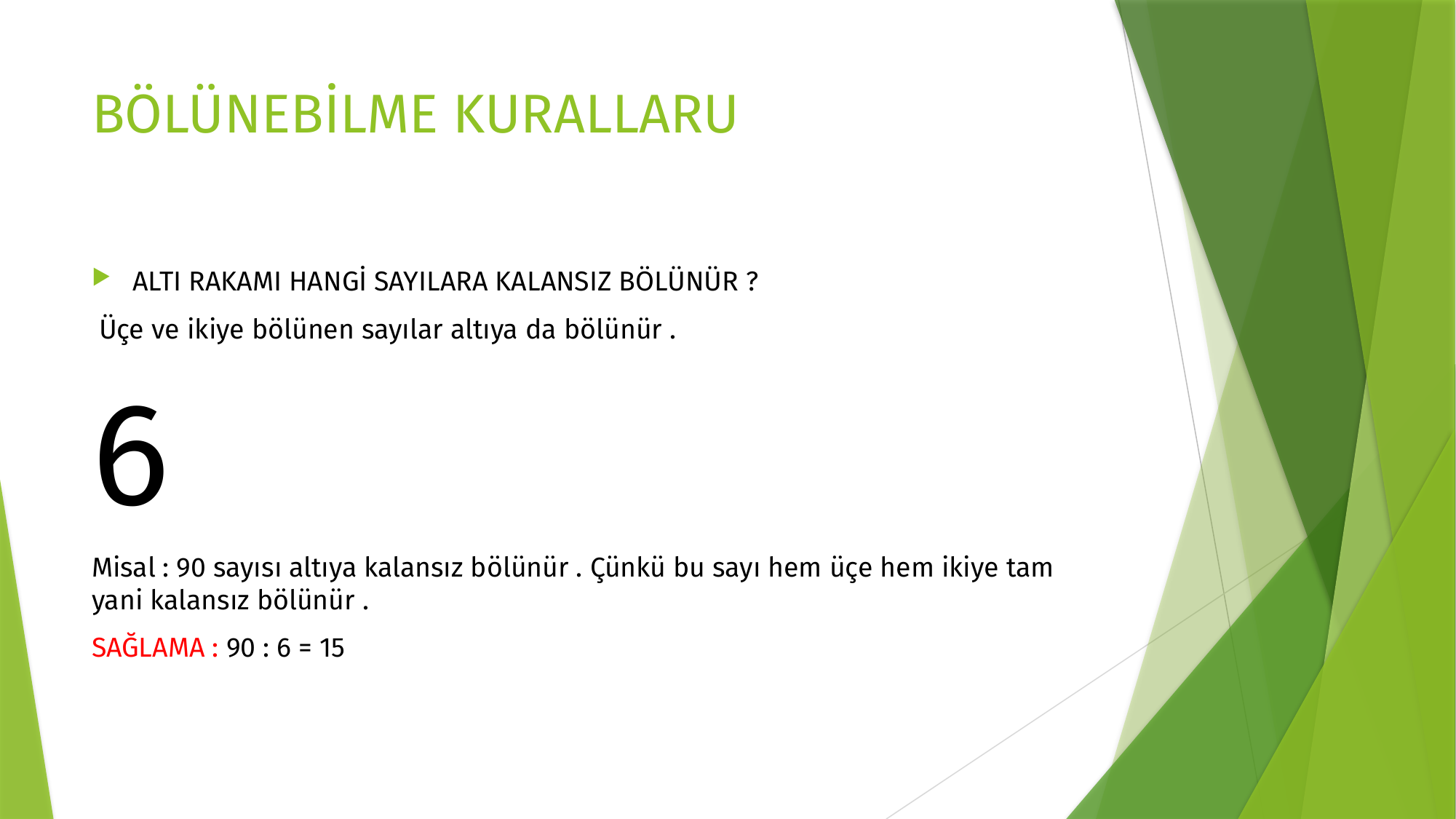

# BÖLÜNEBİLME KURALLARU
ALTI RAKAMI HANGİ SAYILARA KALANSIZ BÖLÜNÜR ?
 Üçe ve ikiye bölünen sayılar altıya da bölünür .
6
Misal : 90 sayısı altıya kalansız bölünür . Çünkü bu sayı hem üçe hem ikiye tam yani kalansız bölünür .
SAĞLAMA : 90 : 6 = 15